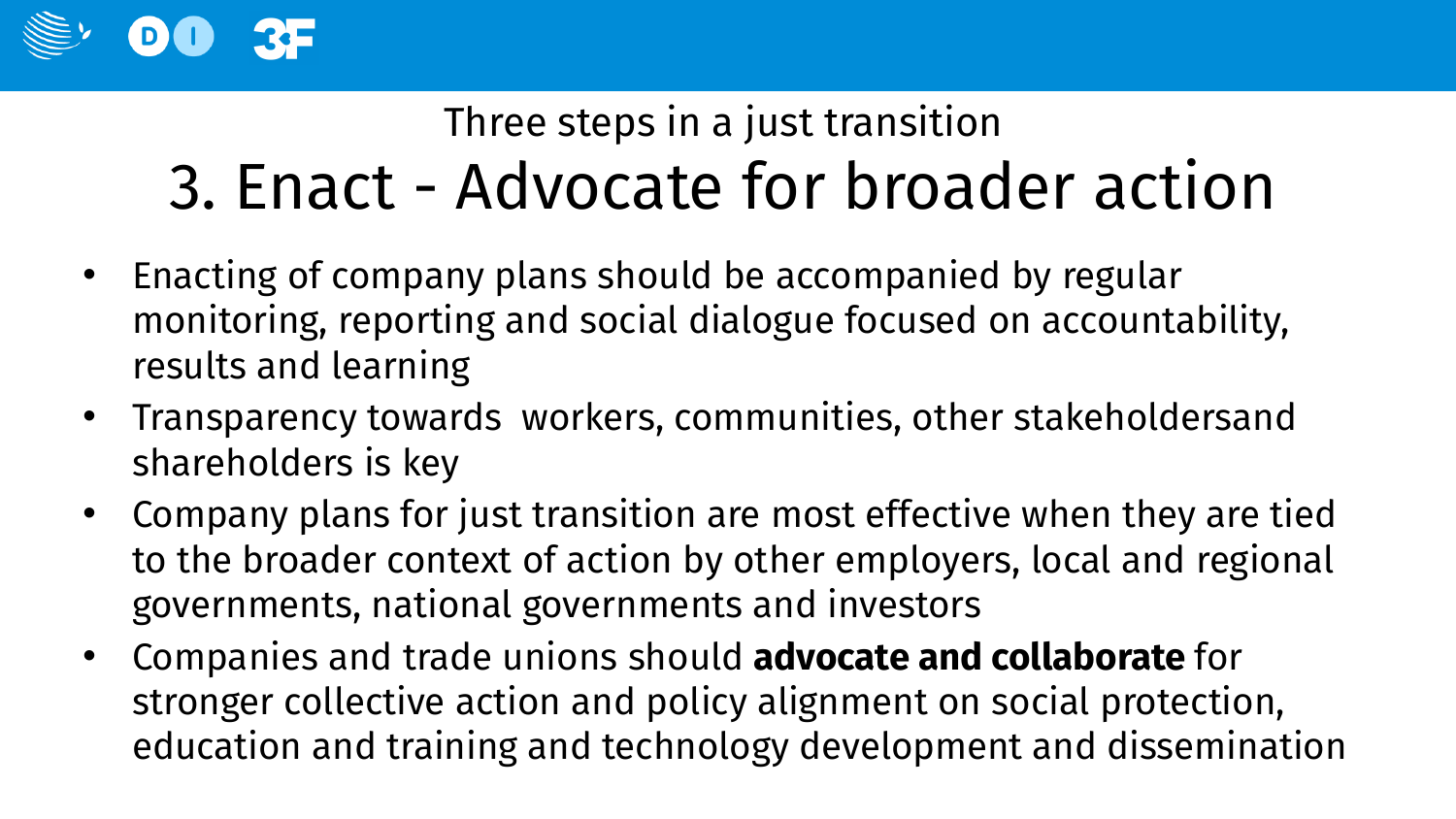

# Three steps in a just transition 3. Enact - Advocate for broader action
Enacting of company plans should be accompanied by regular monitoring, reporting and social dialogue focused on accountability, results and learning
Transparency towards  workers, communities, other stakeholdersand shareholders is key
Company plans for just transition are most effective when they are tied to the broader context of action by other employers, local and regional governments, national governments and investors
Companies and trade unions should advocate and collaborate for stronger collective action and policy alignment on social protection, education and training and technology development and dissemination